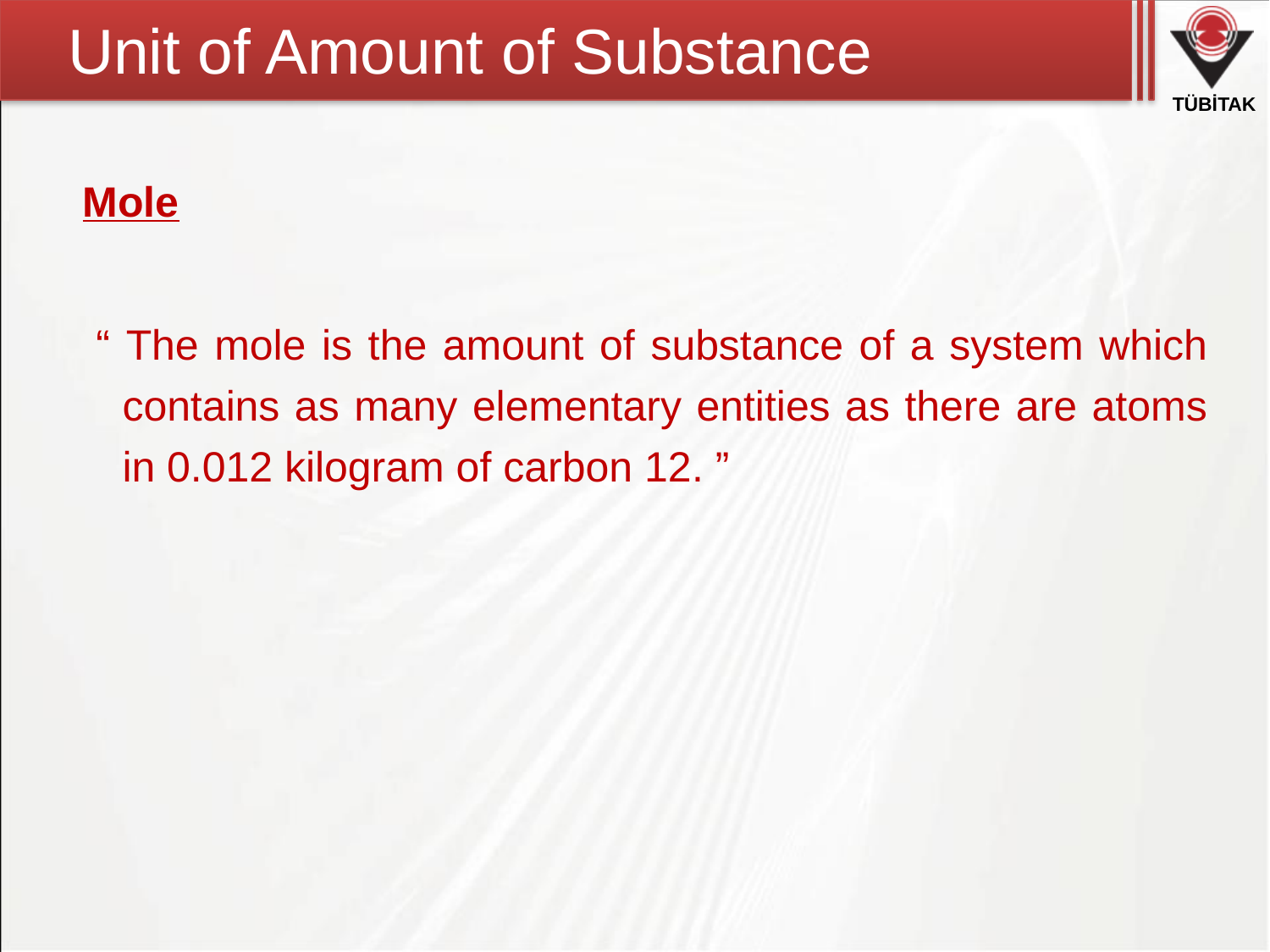

# Unit of Amount of Substance
Mole

“ The mole is the amount of substance of a system which contains as many elementary entities as there are atoms in 0.012 kilogram of carbon 12. ”